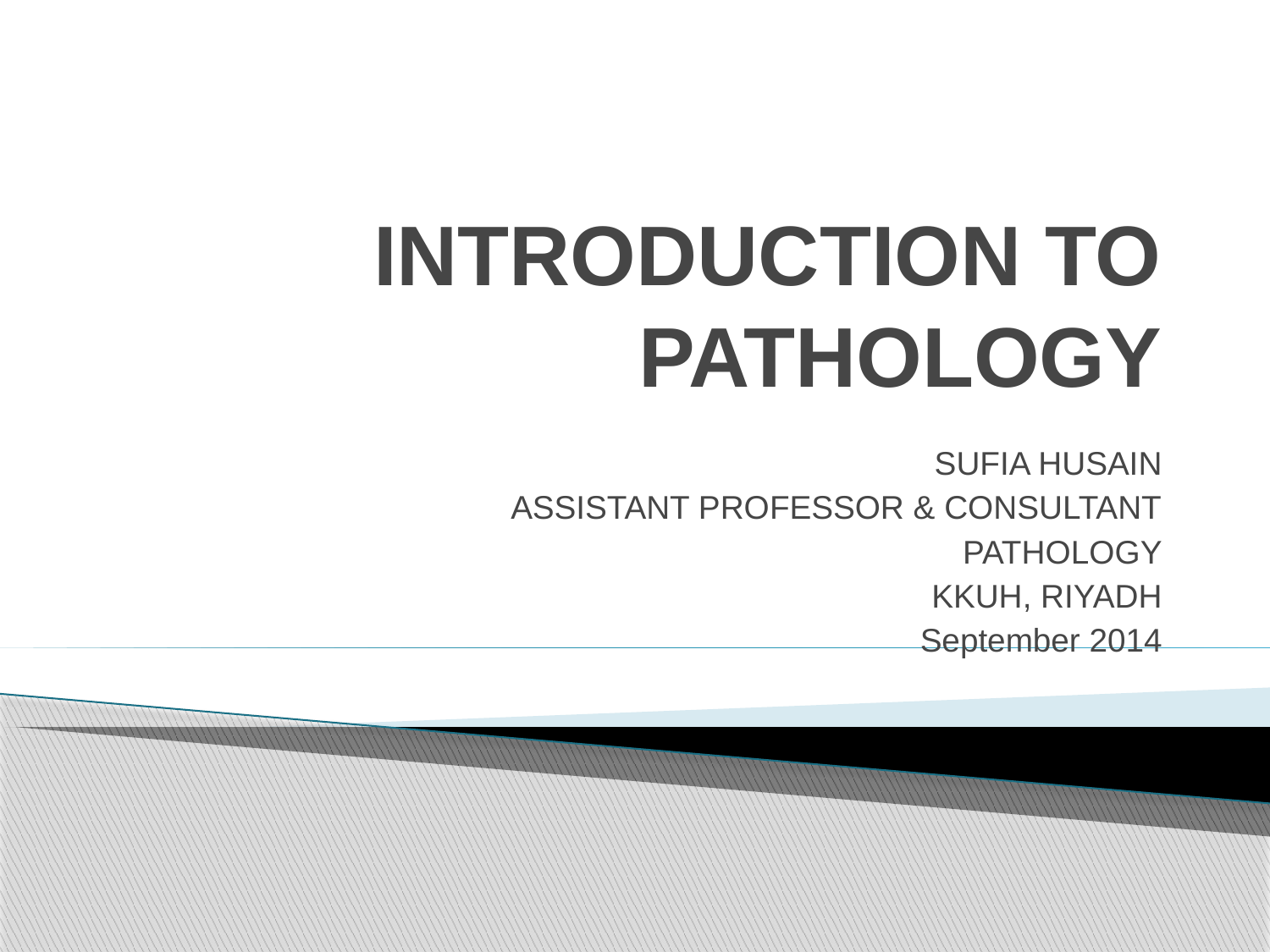

# INTRODUCTION TO PATHOLOGY
SUFIA HUSAIN
ASSISTANT PROFESSOR & CONSULTANT
PATHOLOGY
KKUH, RIYADH
September 2014